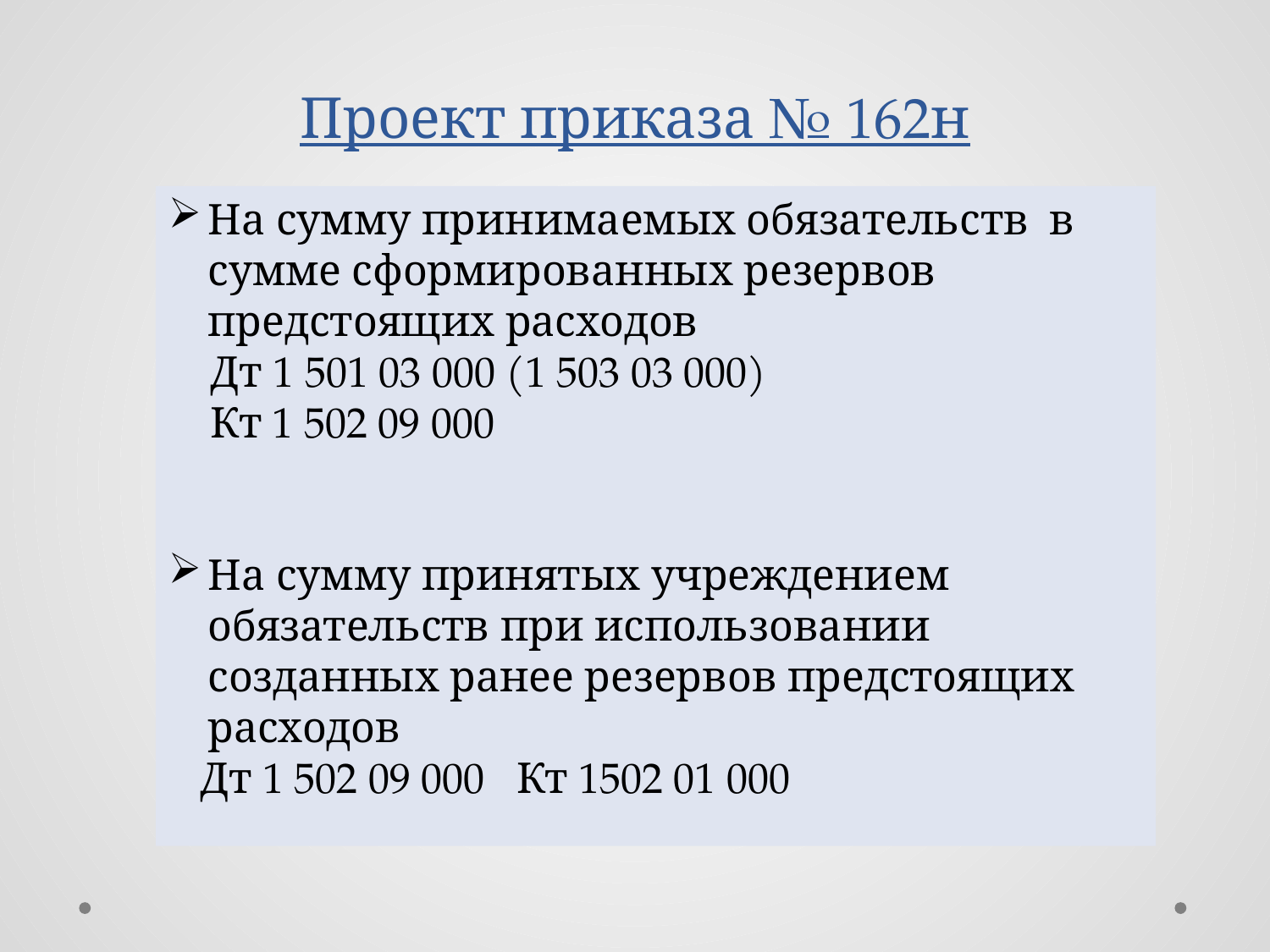

# Проект приказа № 162н
На сумму принимаемых обязательств  в сумме сформированных резервов предстоящих расходов
    Дт 1 501 03 000 (1 503 03 000)
    Кт 1 502 09 000

На сумму принятых учреждением обязательств при использовании созданных ранее резервов предстоящих расходов
   Дт 1 502 09 000   Кт 1502 01 000